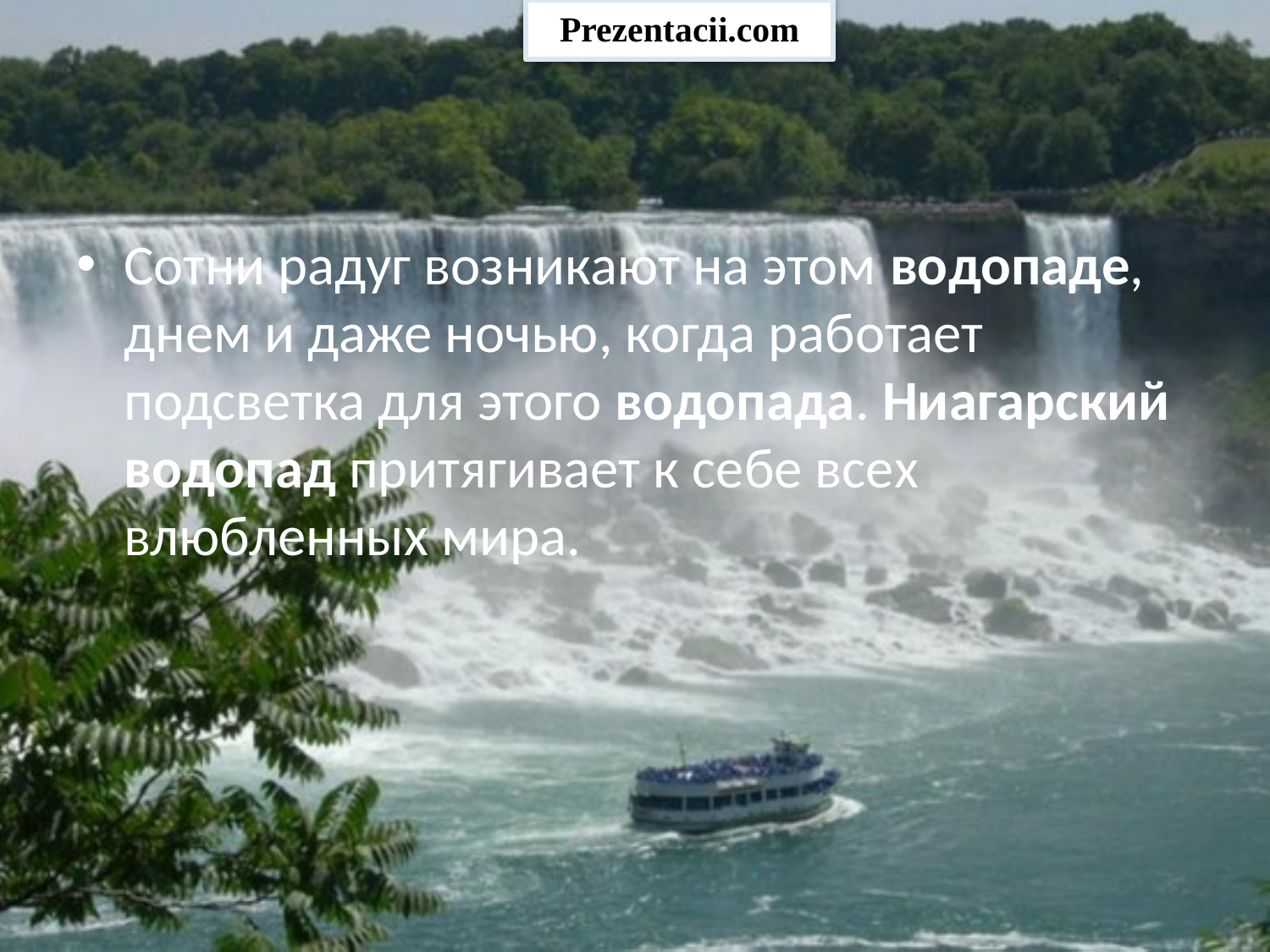

Prezentacii.com
Сотни радуг возникают на этом водопаде, днем и даже ночью, когда работает подсветка для этого водопада. Ниагарский водопад притягивает к себе всех влюбленных мира.